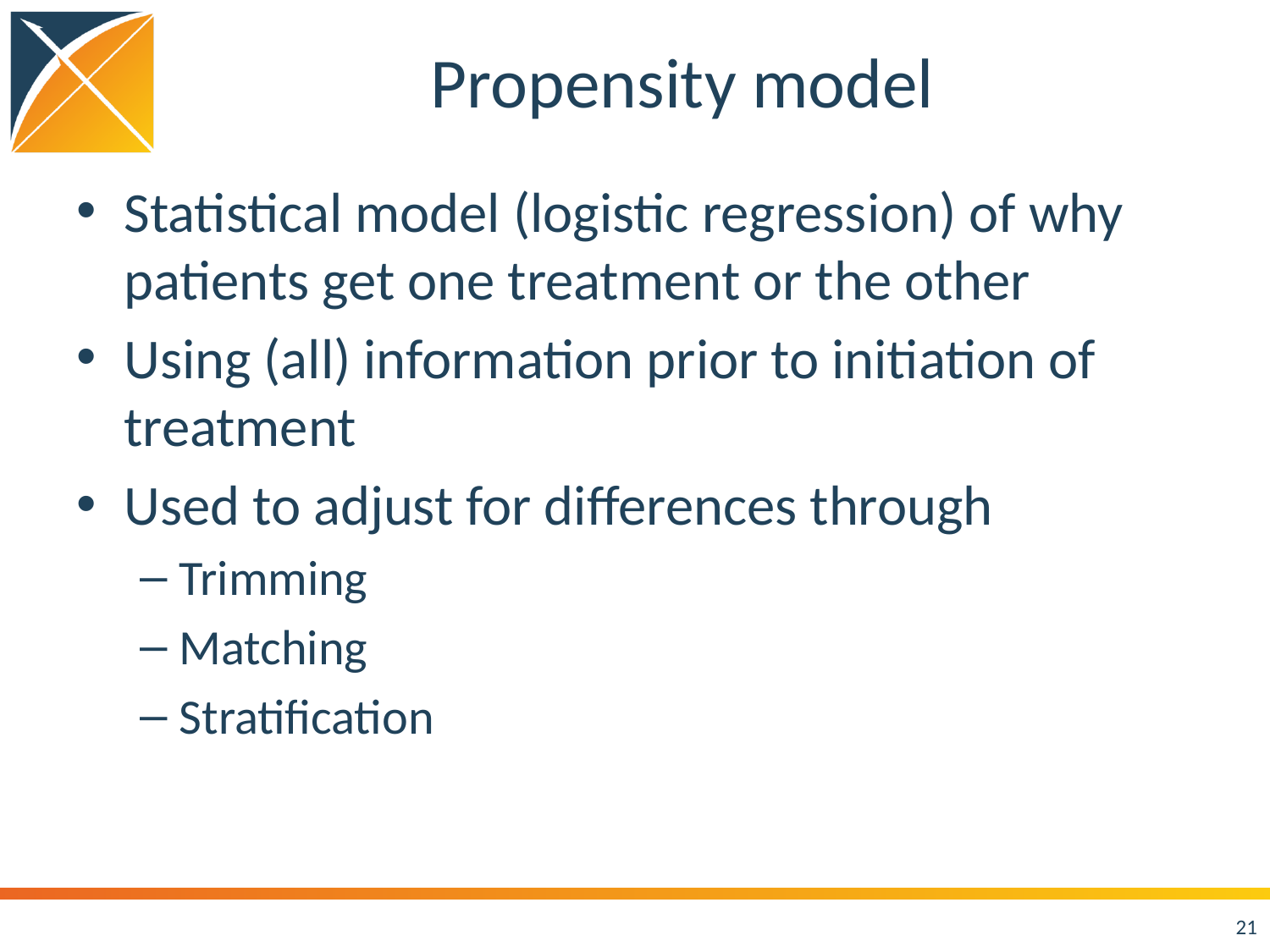

# Propensity model
Statistical model (logistic regression) of why patients get one treatment or the other
Using (all) information prior to initiation of treatment
Used to adjust for differences through
Trimming
Matching
Stratification

21